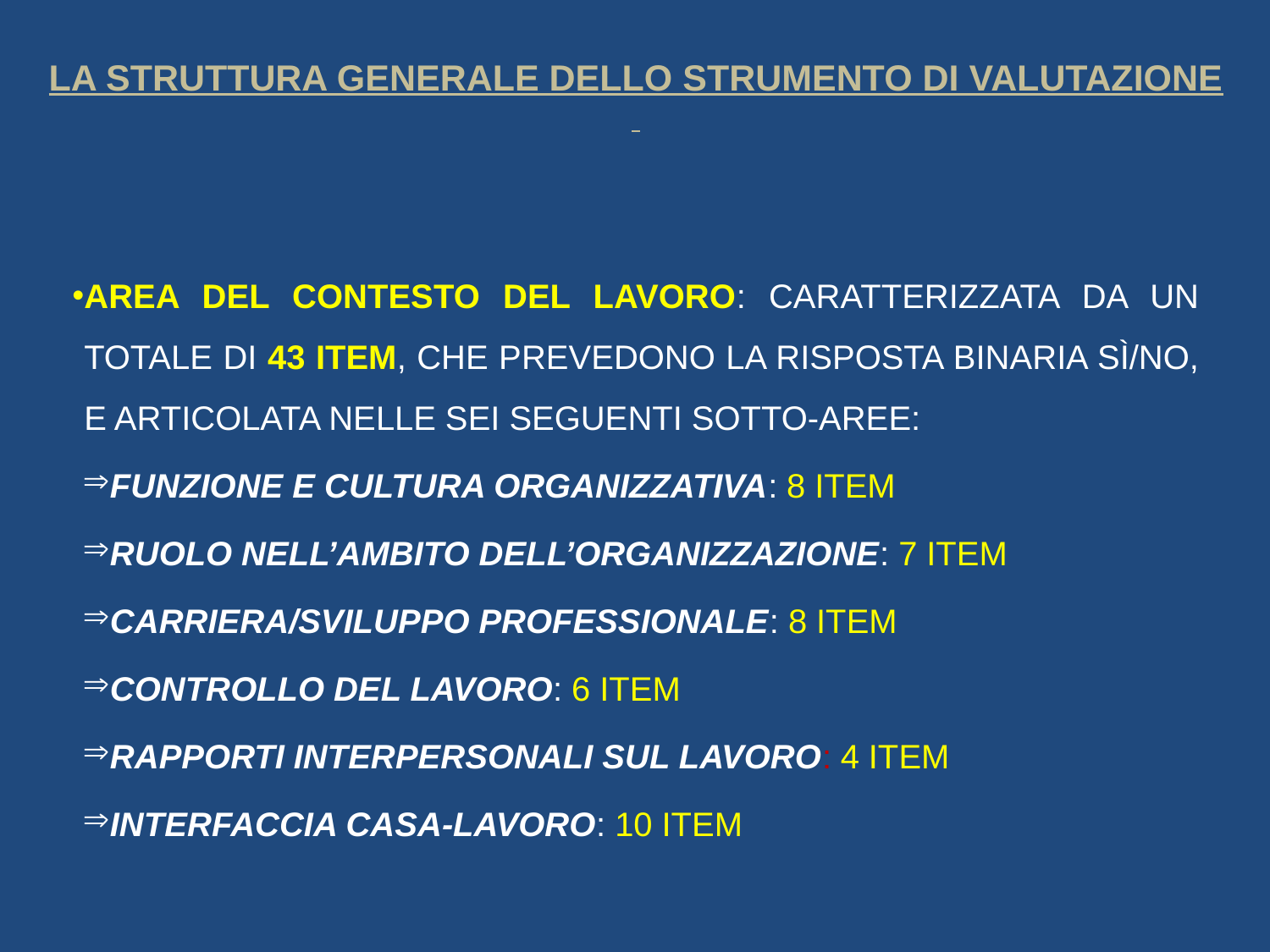

# LA STRUTTURA GENERALE DELLO STRUMENTO DI VALUTAZIONE
AREA DEL CONTESTO DEL LAVORO: CARATTERIZZATA DA UN TOTALE DI 43 ITEM, CHE PREVEDONO LA RISPOSTA BINARIA SÌ/NO, E ARTICOLATA NELLE SEI SEGUENTI SOTTO-AREE:
FUNZIONE E CULTURA ORGANIZZATIVA: 8 ITEM
RUOLO NELL’AMBITO DELL’ORGANIZZAZIONE: 7 ITEM
CARRIERA/SVILUPPO PROFESSIONALE: 8 ITEM
CONTROLLO DEL LAVORO: 6 ITEM
RAPPORTI INTERPERSONALI SUL LAVORO: 4 ITEM
INTERFACCIA CASA-LAVORO: 10 ITEM